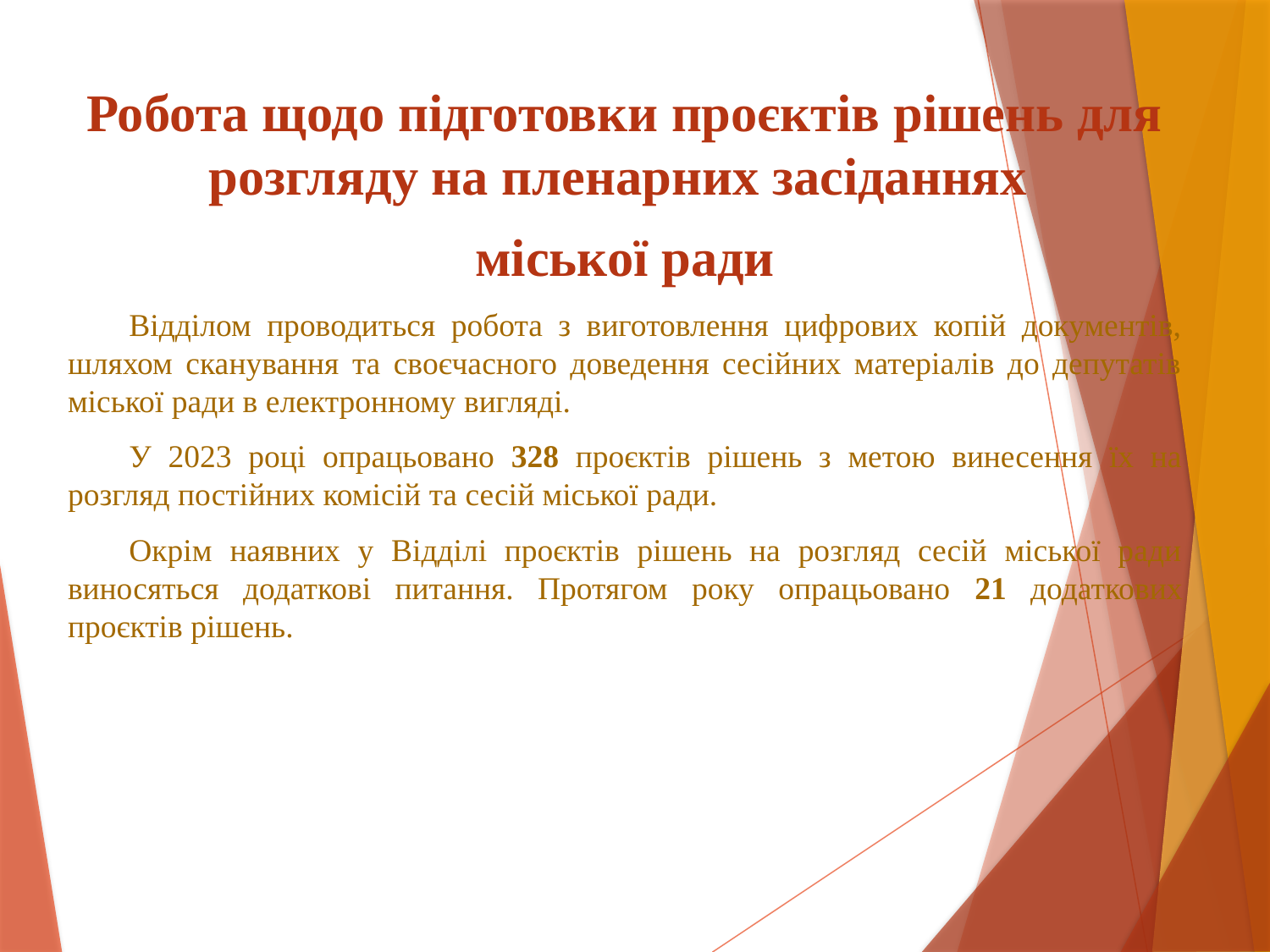

Робота щодо підготовки проєктів рішень для розгляду на пленарних засіданнях
міської ради
Відділом проводиться робота з виготовлення цифрових копій документів, шляхом сканування та своєчасного доведення сесійних матеріалів до депутатів міської ради в електронному вигляді.
У 2023 році опрацьовано 328 проєктів рішень з метою винесення їх на розгляд постійних комісій та сесій міської ради.
Окрім наявних у Відділі проєктів рішень на розгляд сесій міської ради виносяться додаткові питання. Протягом року опрацьовано 21 додаткових проєктів рішень.

3